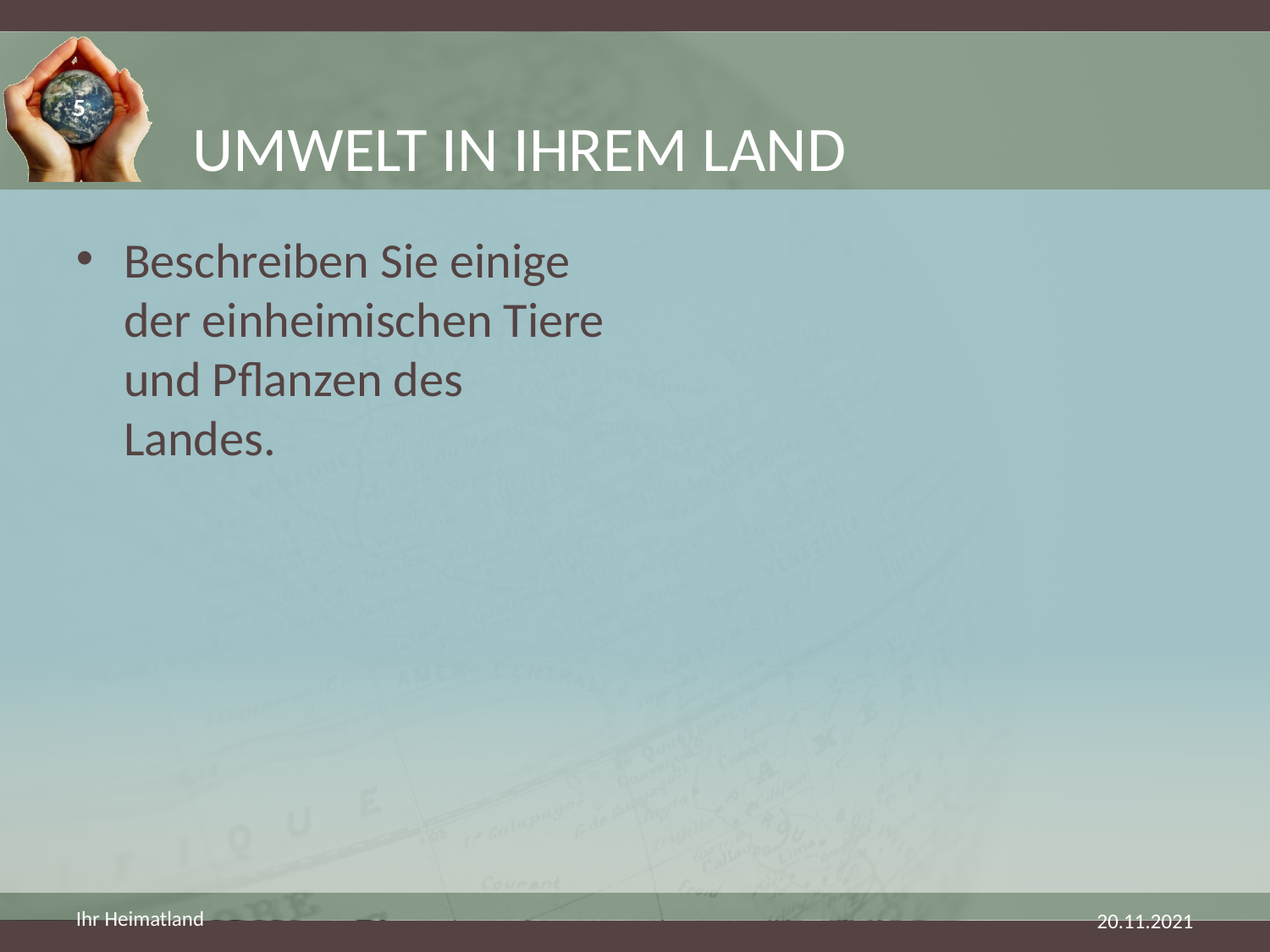

# Umwelt in Ihrem Land
5
Beschreiben Sie einige der einheimischen Tiere und Pflanzen des Landes.

Ihr Heimatland
20.11.2021